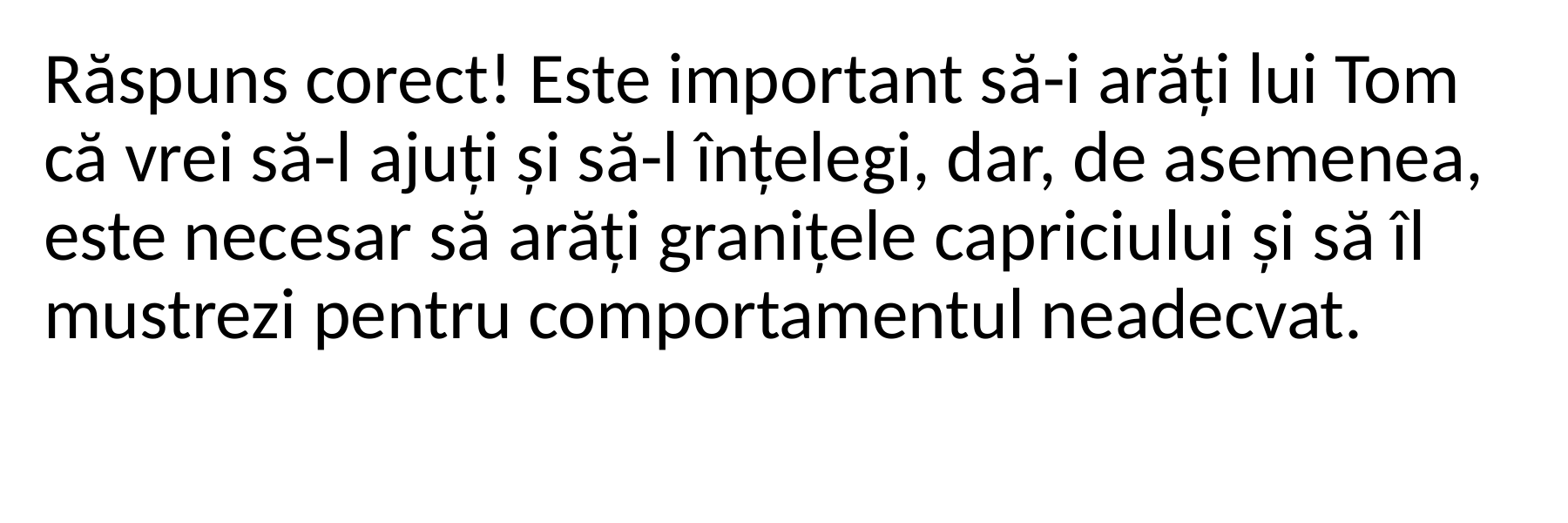

Răspuns corect! Este important să-i arăți lui Tom că vrei să-l ajuți și să-l înțelegi, dar, de asemenea, este necesar să arăți granițele capriciului și să îl mustrezi pentru comportamentul neadecvat.